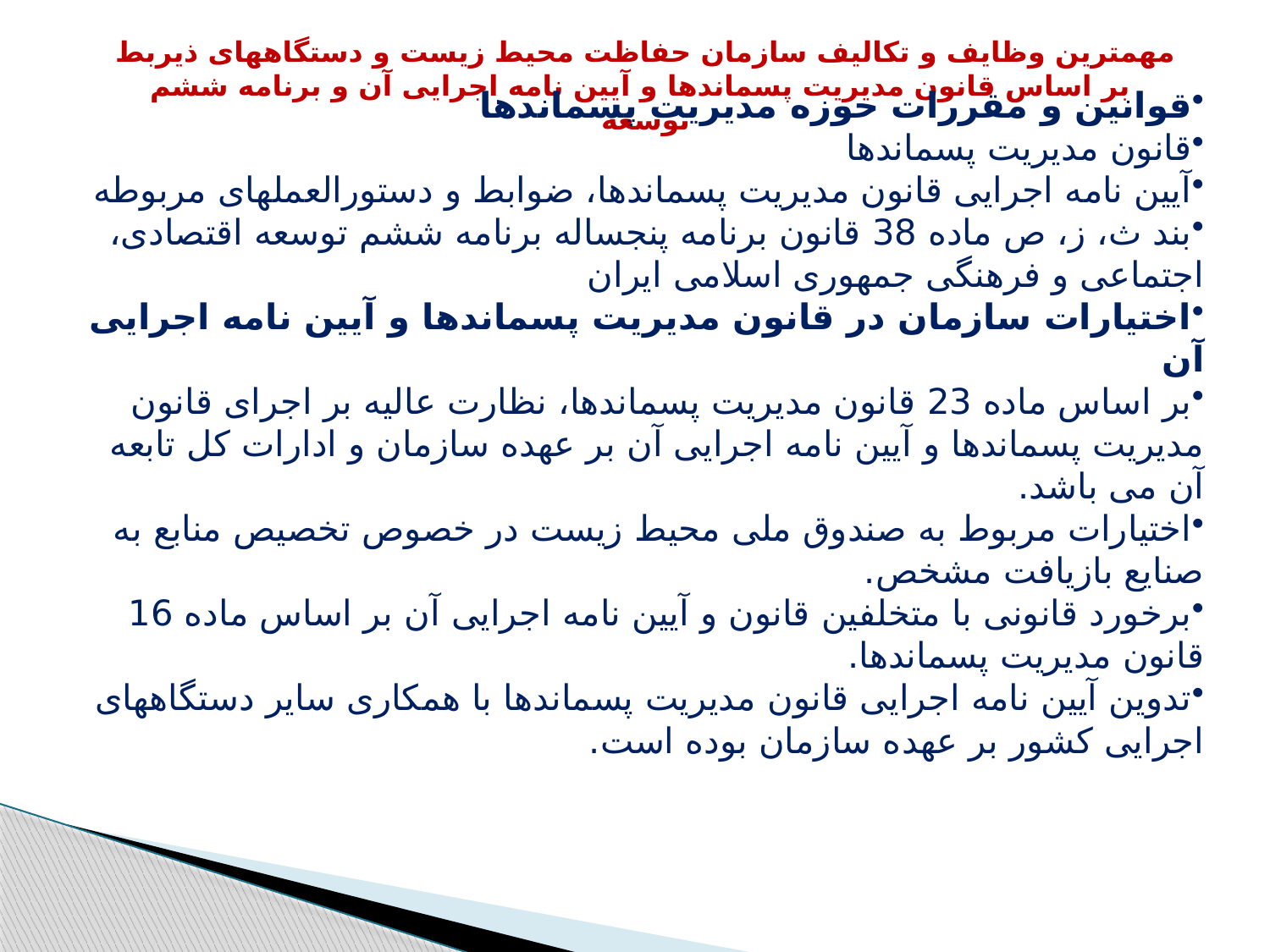

مهمترین وظایف و تکالیف سازمان حفاظت محیط زیست و دستگاههای ذیربط
 بر اساس قانون مدیریت پسماندها و آیین نامه اجرایی آن و برنامه ششم توسعه
قوانین و مقررات حوزه مدیریت پسماندها
قانون مدیریت پسماندها
آیین نامه اجرایی قانون مدیریت پسماندها، ضوابط و دستورالعملهای مربوطه
بند ث، ز، ص ماده 38 قانون برنامه پنجساله برنامه ششم توسعه اقتصادی، اجتماعی و فرهنگی جمهوری اسلامی ایران
اختیارات سازمان در قانون مدیریت پسماندها و آیین نامه اجرایی آن
بر اساس ماده 23 قانون مدیریت پسماندها، نظارت عالیه بر اجرای قانون مدیریت پسماندها و آیین نامه اجرایی آن بر عهده سازمان و ادارات کل تابعه آن می باشد.
اختیارات مربوط به صندوق ملی محیط زیست در خصوص تخصیص منابع به صنایع بازیافت مشخص.
برخورد قانونی با متخلفین قانون و آیین نامه اجرایی آن بر اساس ماده 16 قانون مدیریت پسماندها.
تدوین آیین نامه اجرایی قانون مدیریت پسماندها با همکاری سایر دستگاههای اجرایی کشور بر عهده سازمان بوده است.